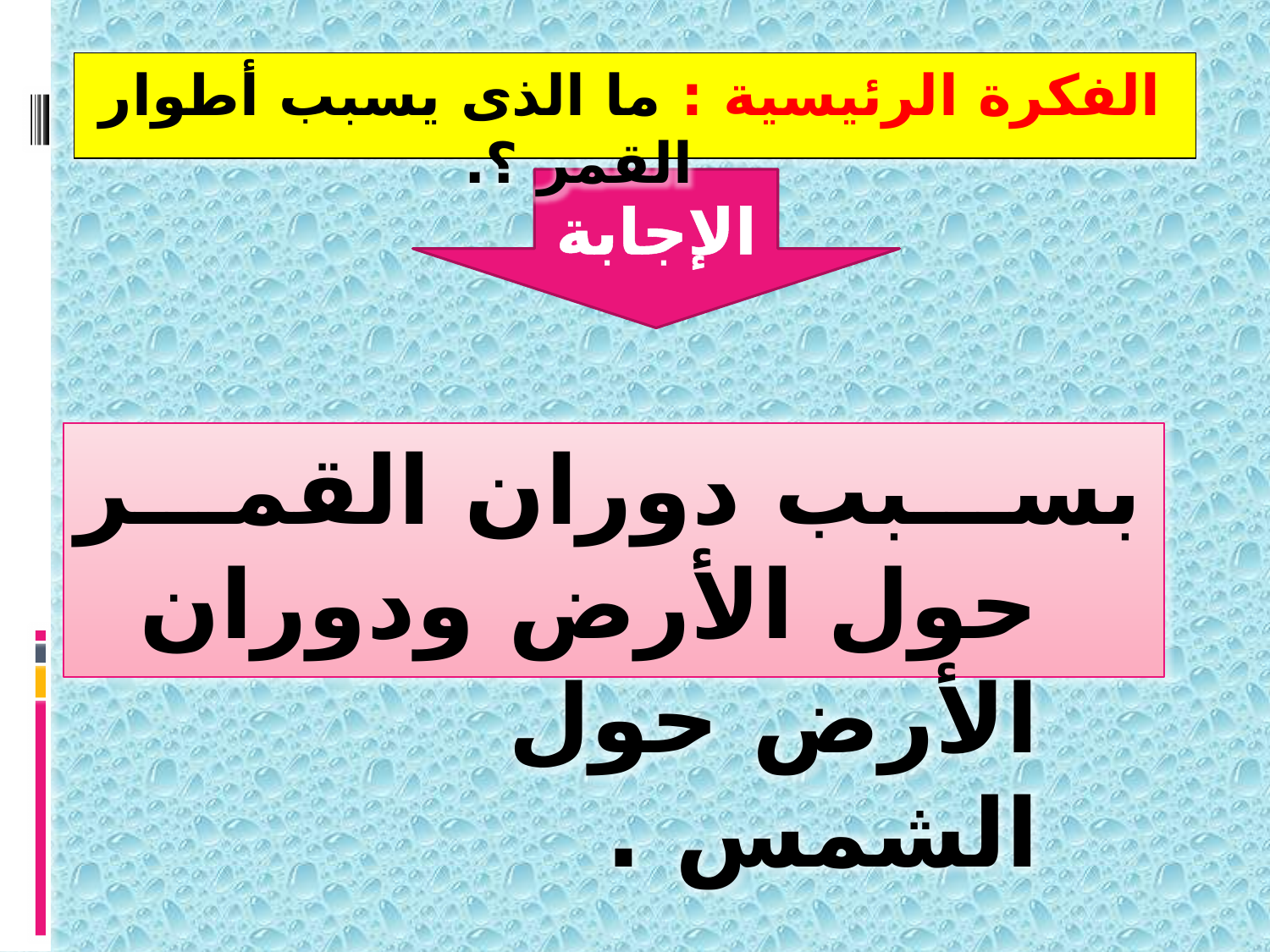

الفكرة الرئيسية : ما الذى يسبب أطوار القمر ؟.
الإجابة
بسبب دوران القمر حول الأرض ودوران الأرض حول الشمس .